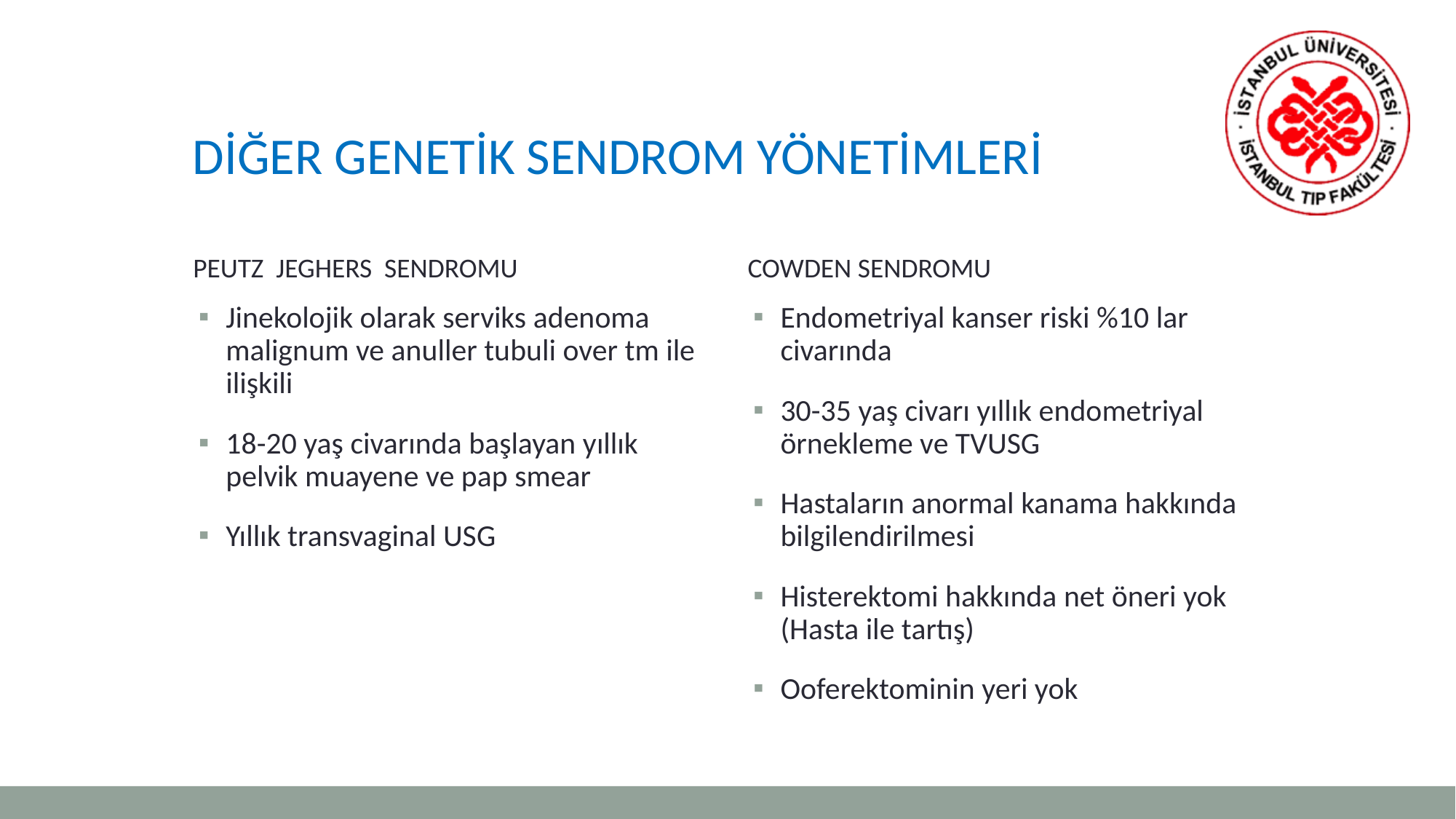

# Diğer genetik sendrom yönetimleri
Peutz  jeghers  sendromu
Cowden sendromu
Jinekolojik olarak serviks adenoma malignum ve anuller tubuli over tm ile ilişkili
18-20 yaş civarında başlayan yıllık pelvik muayene ve pap smear
Yıllık transvaginal USG
Endometriyal kanser riski %10 lar civarında
30-35 yaş civarı yıllık endometriyal örnekleme ve TVUSG
Hastaların anormal kanama hakkında bilgilendirilmesi
Histerektomi hakkında net öneri yok (Hasta ile tartış)
Ooferektominin yeri yok